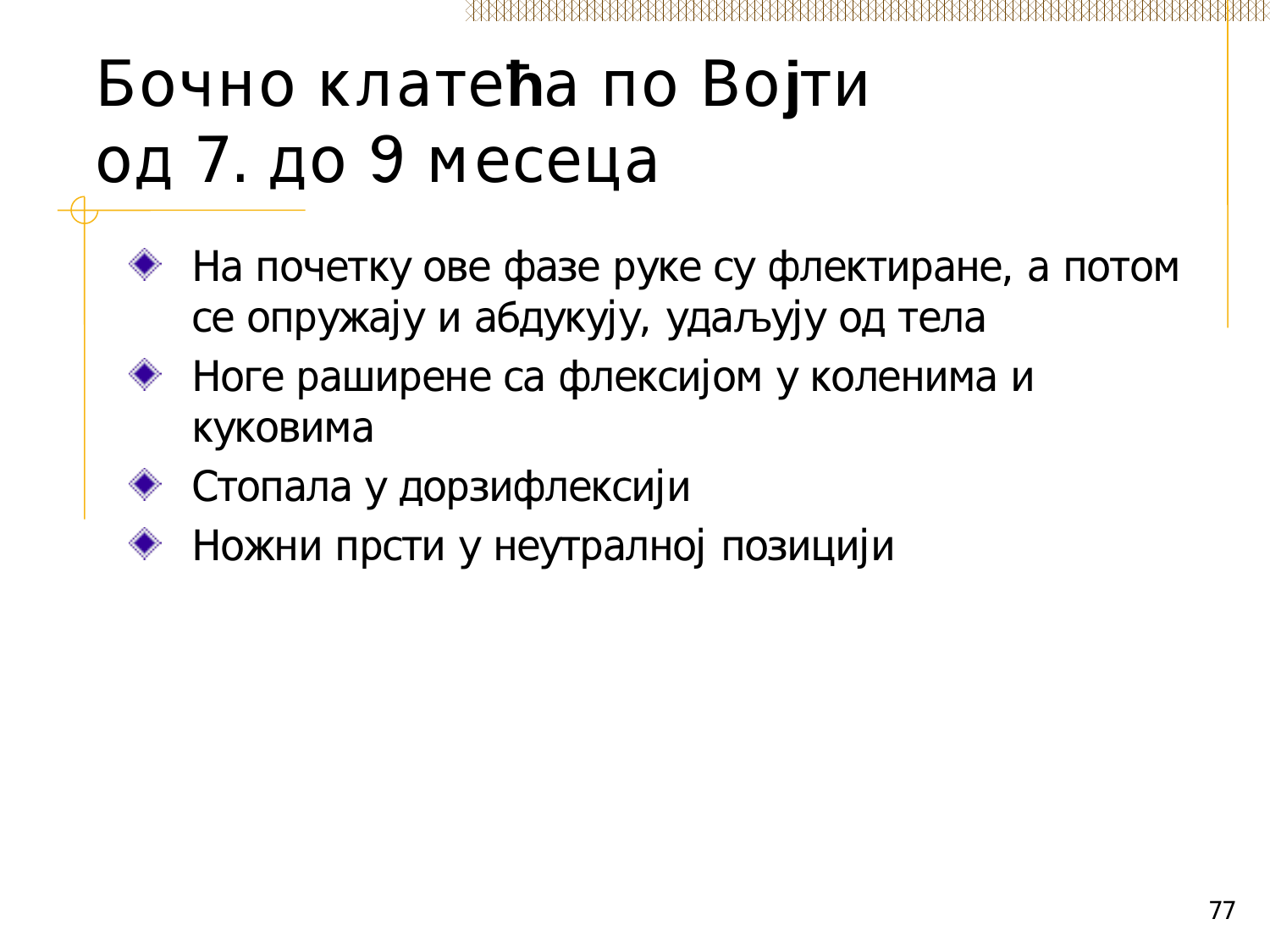

# Бочно клатећа по Војти од 7. до 9 месеца
На почетку ове фазе руке су флектиране, а потом се опружају и абдукују, удаљују од тела
Ноге раширене са флексијом у коленима и куковима
Стопала у дорзифлексији
Ножни прсти у неутралној позицији

77